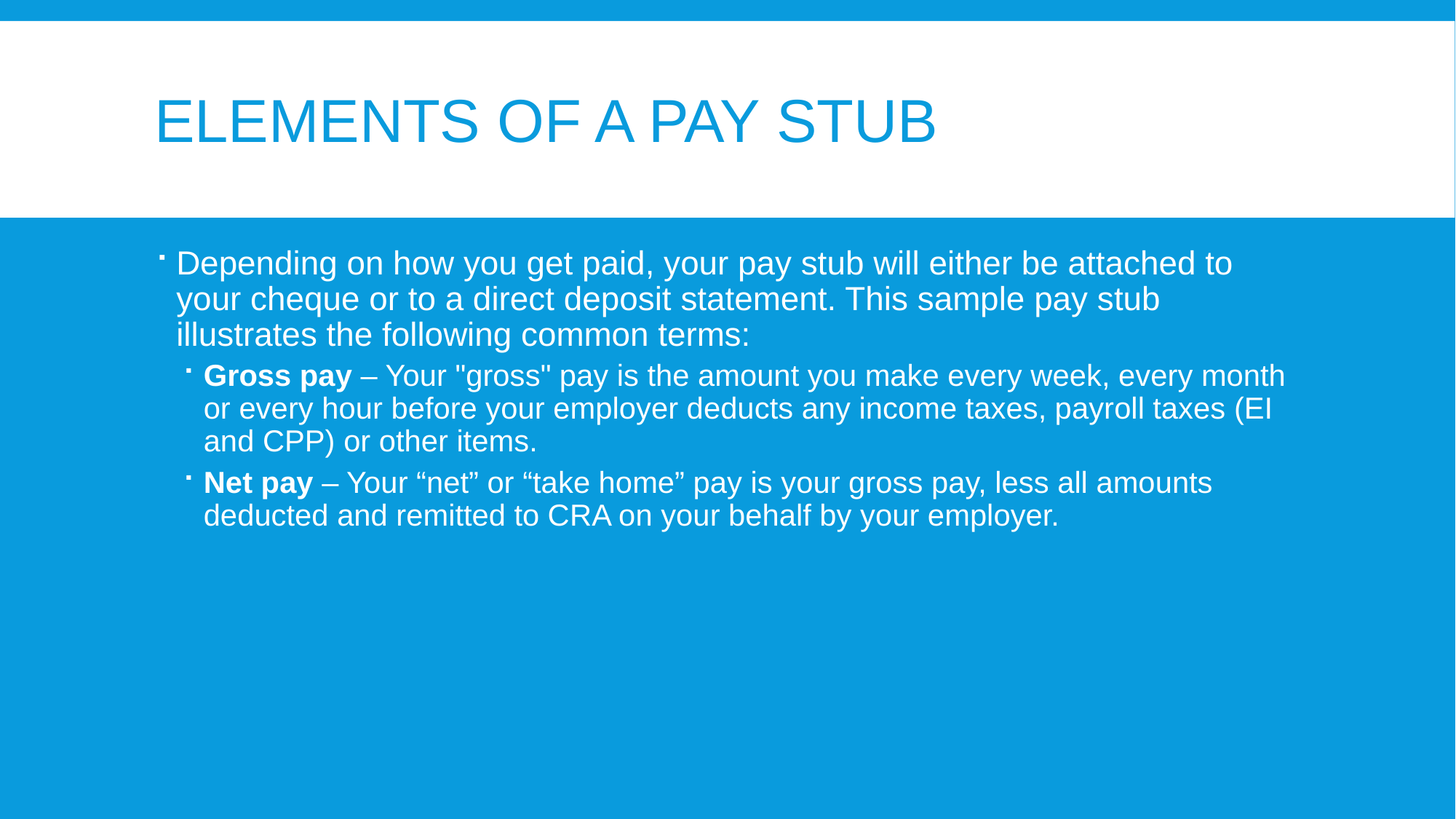

# Elements of a pay stub
Depending on how you get paid, your pay stub will either be attached to your cheque or to a direct deposit statement. This sample pay stub illustrates the following common terms:
Gross pay – Your "gross" pay is the amount you make every week, every month or every hour before your employer deducts any income taxes, payroll taxes (EI and CPP) or other items.
Net pay – Your “net” or “take home” pay is your gross pay, less all amounts deducted and remitted to CRA on your behalf by your employer.